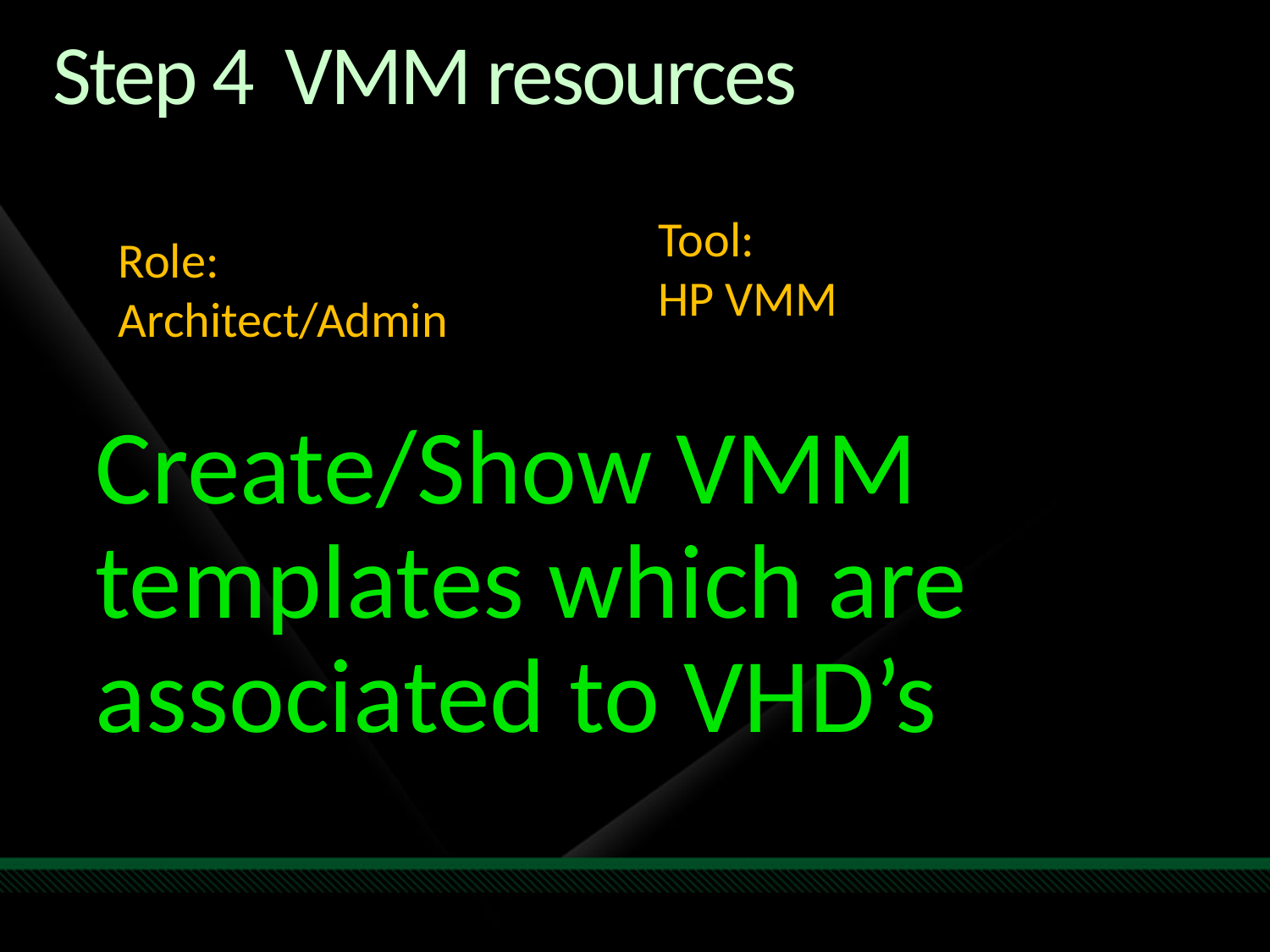

# Step 4  VMM resources
Tool:
HP VMM
Role:
Architect/Admin
Create/Show VMM templates which are associated to VHD’s